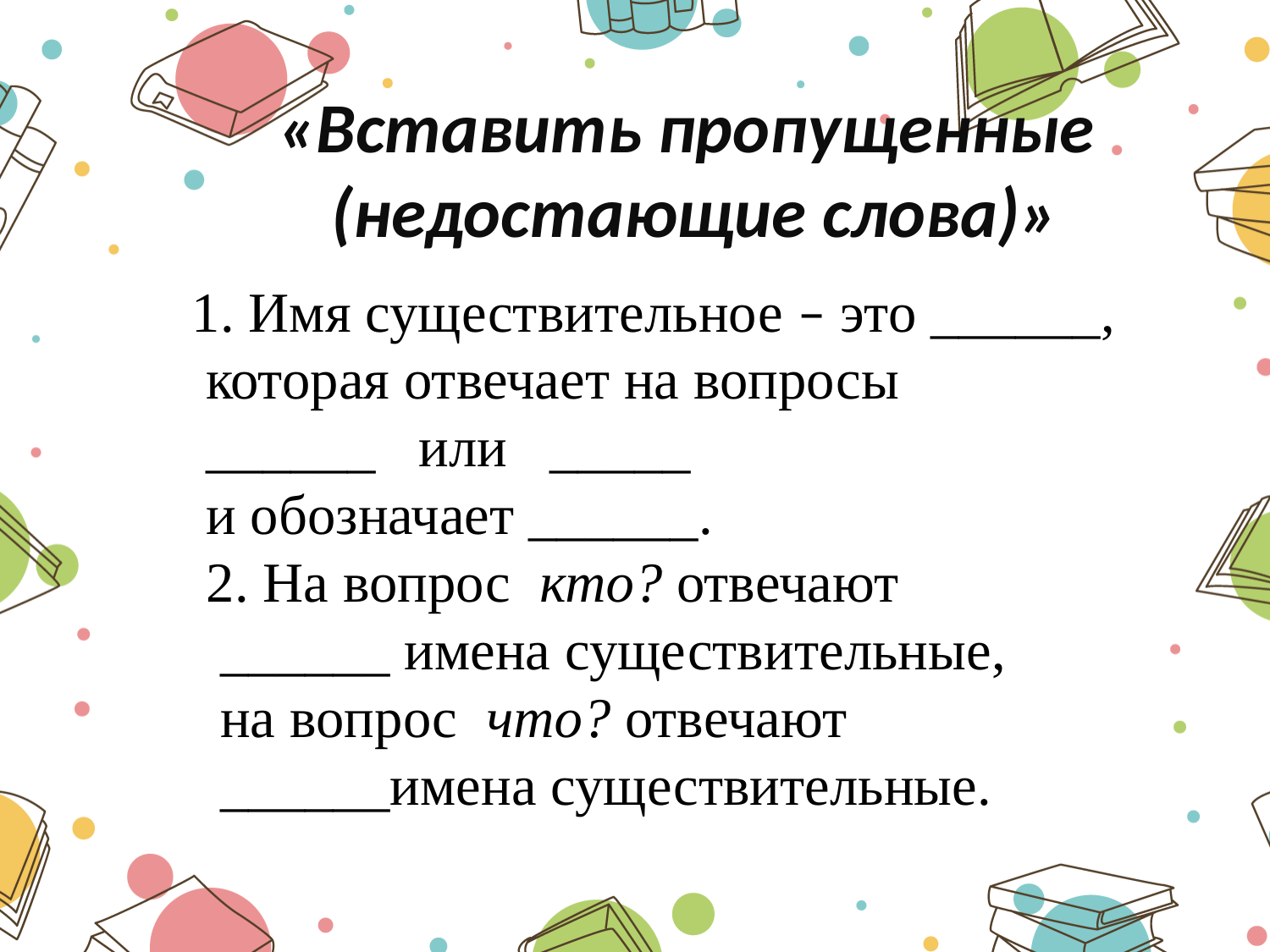

«Вставить пропущенные
(недостающие слова)»
1. Имя существительное – это ______,
           которая отвечает на вопросы
           ______   или   _____
           и обозначает ______.
           2. На вопрос  кто? отвечают
            ______ имена существительные,
            на вопрос  что? отвечают
            ______имена существительные.